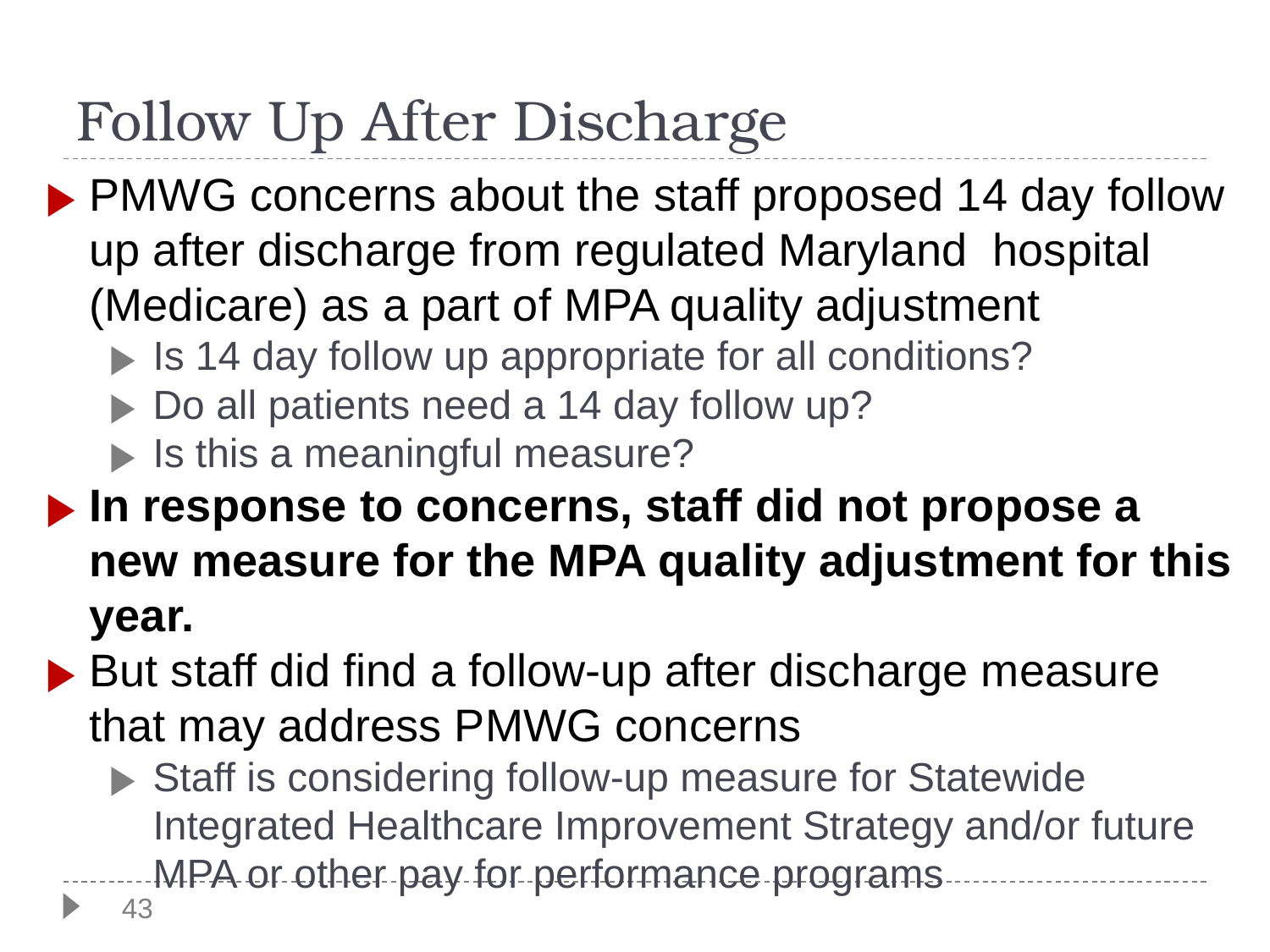

# Follow Up After Discharge
PMWG concerns about the staff proposed 14 day follow up after discharge from regulated Maryland  hospital (Medicare) as a part of MPA quality adjustment
Is 14 day follow up appropriate for all conditions?
Do all patients need a 14 day follow up?
Is this a meaningful measure?
In response to concerns, staff did not propose a new measure for the MPA quality adjustment for this year.
But staff did find a follow-up after discharge measure that may address PMWG concerns
Staff is considering follow-up measure for Statewide Integrated Healthcare Improvement Strategy and/or future MPA or other pay for performance programs